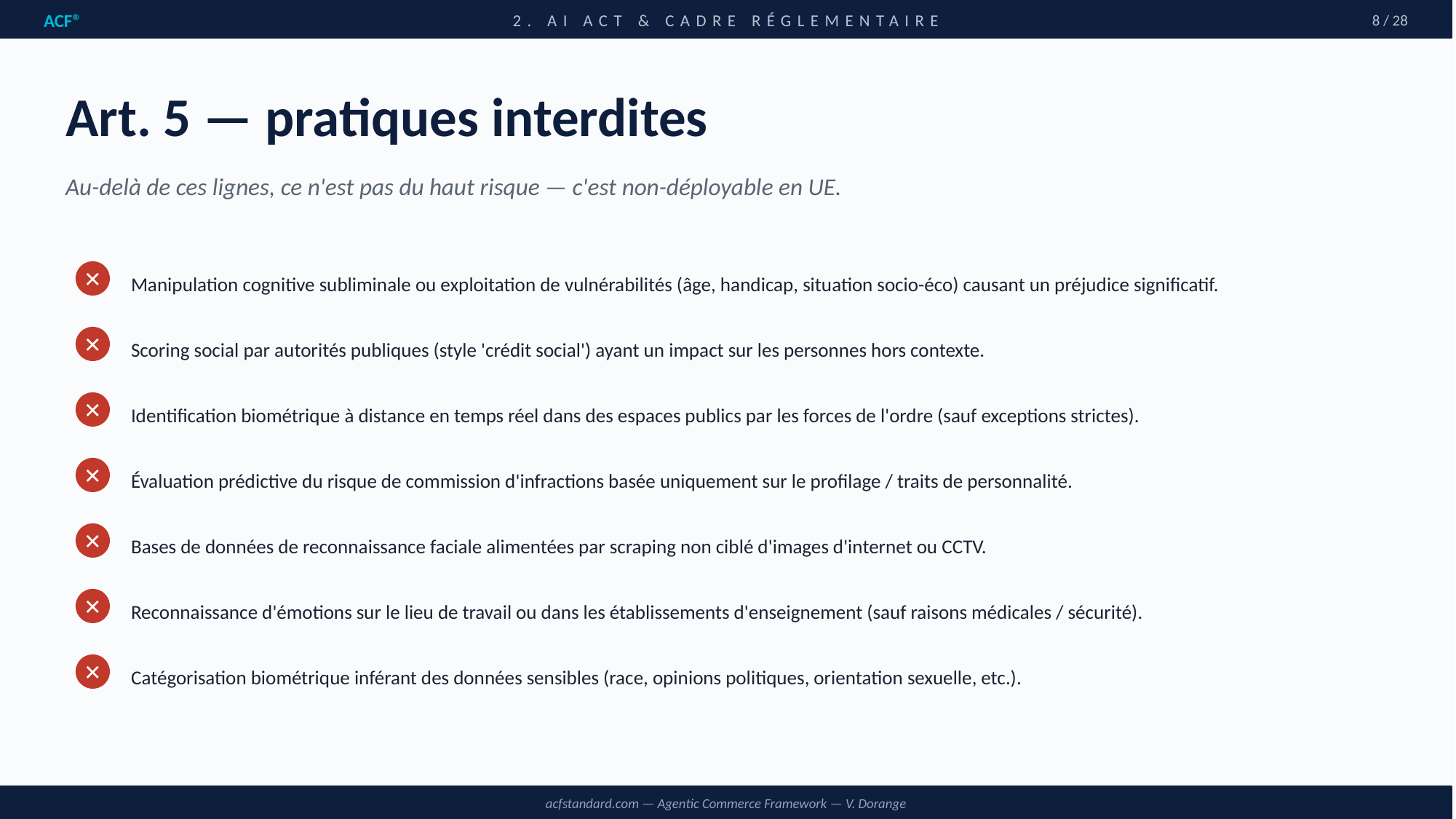

ACF®
2. AI ACT & CADRE RÉGLEMENTAIRE
8 / 28
Art. 5 — pratiques interdites
Au-delà de ces lignes, ce n'est pas du haut risque — c'est non-déployable en UE.
Manipulation cognitive subliminale ou exploitation de vulnérabilités (âge, handicap, situation socio-éco) causant un préjudice significatif.

✕
Scoring social par autorités publiques (style 'crédit social') ayant un impact sur les personnes hors contexte.

✕
Identification biométrique à distance en temps réel dans des espaces publics par les forces de l'ordre (sauf exceptions strictes).

✕
Évaluation prédictive du risque de commission d'infractions basée uniquement sur le profilage / traits de personnalité.

✕
Bases de données de reconnaissance faciale alimentées par scraping non ciblé d'images d'internet ou CCTV.

✕
Reconnaissance d'émotions sur le lieu de travail ou dans les établissements d'enseignement (sauf raisons médicales / sécurité).

✕
Catégorisation biométrique inférant des données sensibles (race, opinions politiques, orientation sexuelle, etc.).

✕

acfstandard.com — Agentic Commerce Framework — V. Dorange